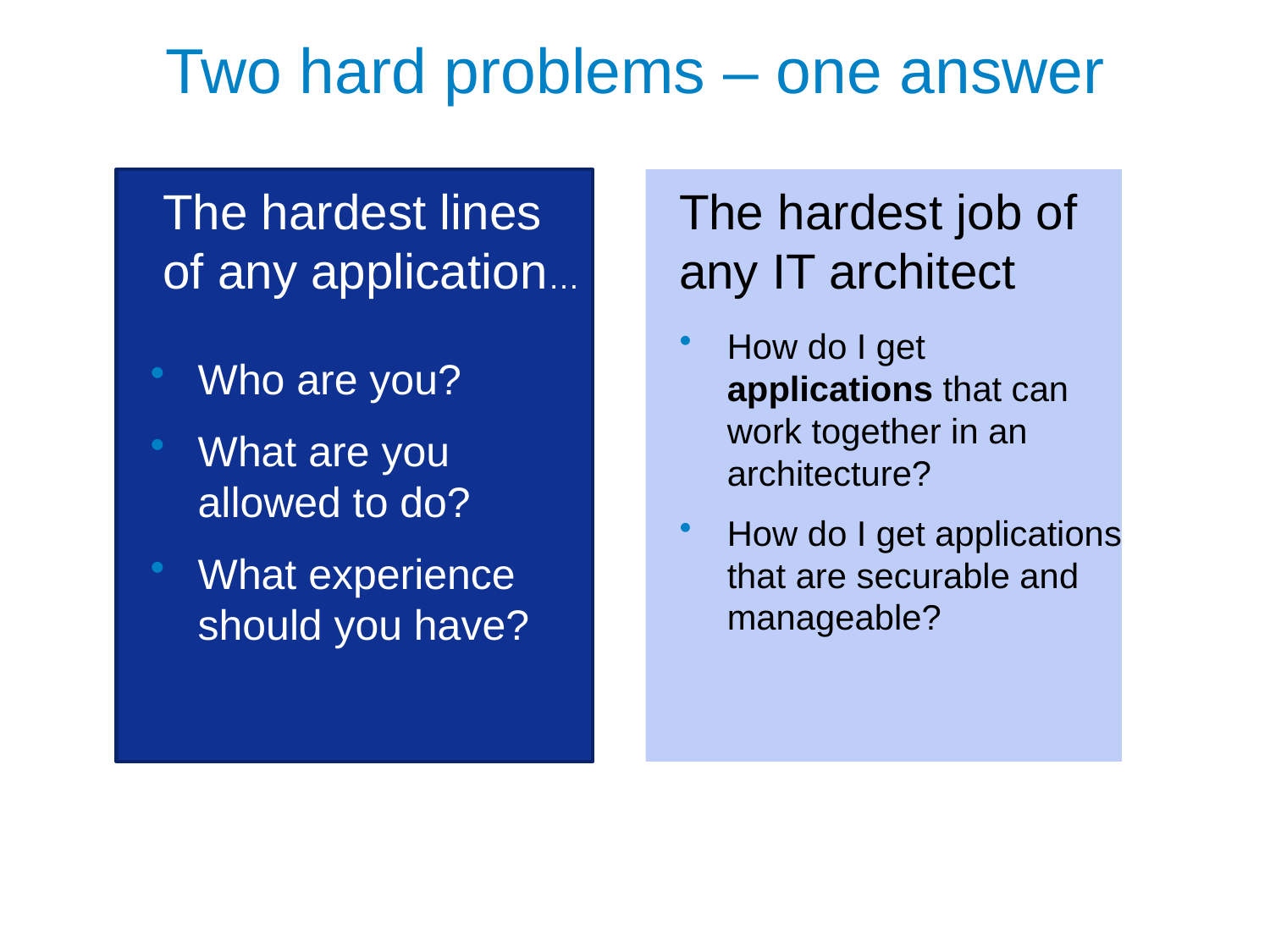

# Two hard problems – one answer

The hardest lines
of any application…
The hardest job of any IT architect
How do I get applications that can work together in an architecture?
How do I get applications that are securable and manageable?
Who are you?
What are you allowed to do?
What experience should you have?